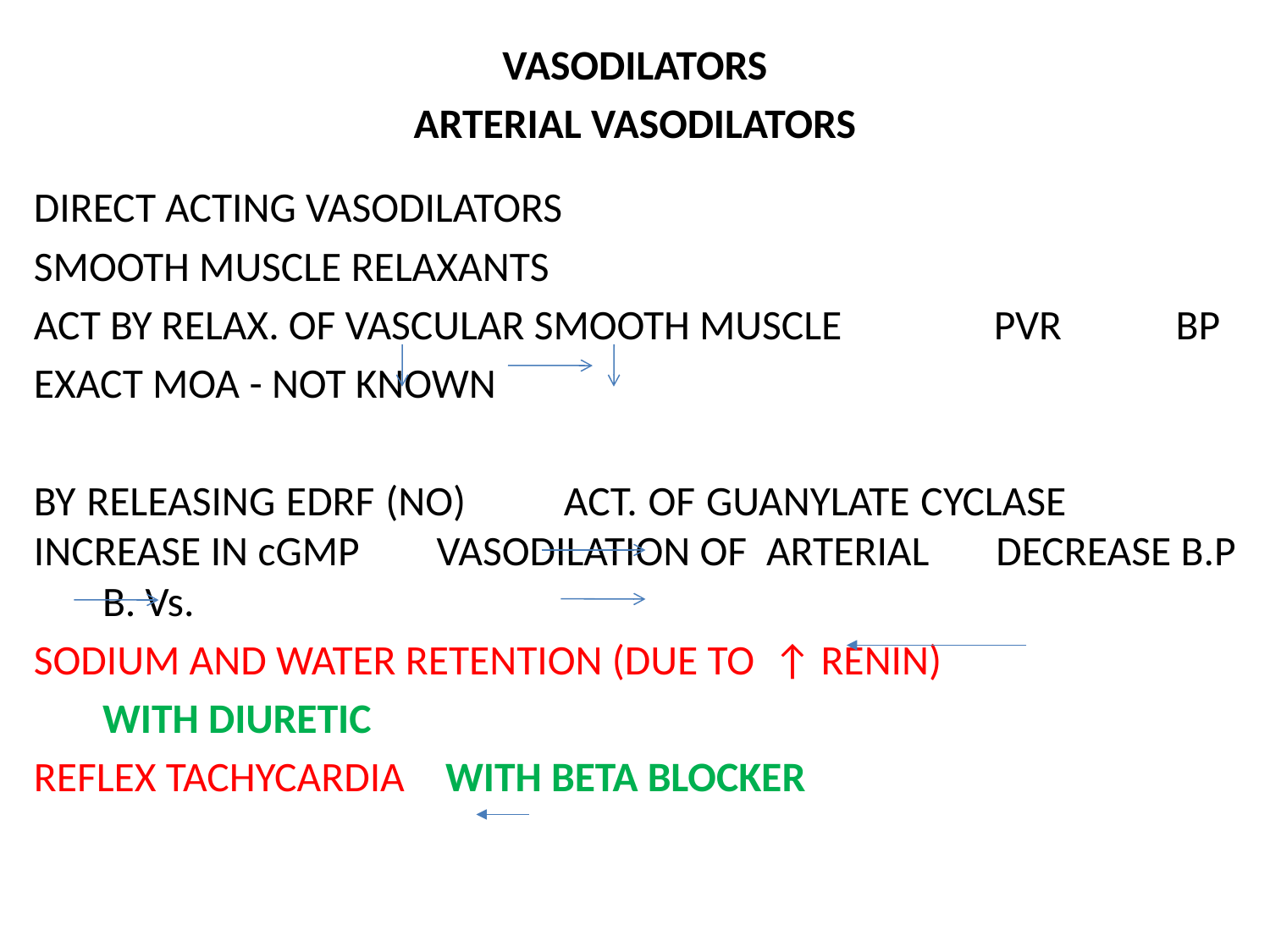

VASODILATORS
ARTERIAL VASODILATORS

DIRECT ACTING VASODILATORS
SMOOTH MUSCLE RELAXANTS
ACT BY RELAX. OF VASCULAR SMOOTH MUSCLE              				PVR            BP
EXACT MOA - NOT KNOWN

BY RELEASING EDRF (NO)         ACT. OF GUANYLATE CYCLASE           	 INCREASE IN cGMP        VASODILATION OF  ARTERIAL 				DECREASE B.P		B. Vs.
SODIUM AND WATER RETENTION (DUE TO  ↑ RENIN)
						WITH DIURETIC
REFLEX TACHYCARDIA 	WITH BETA BLOCKER